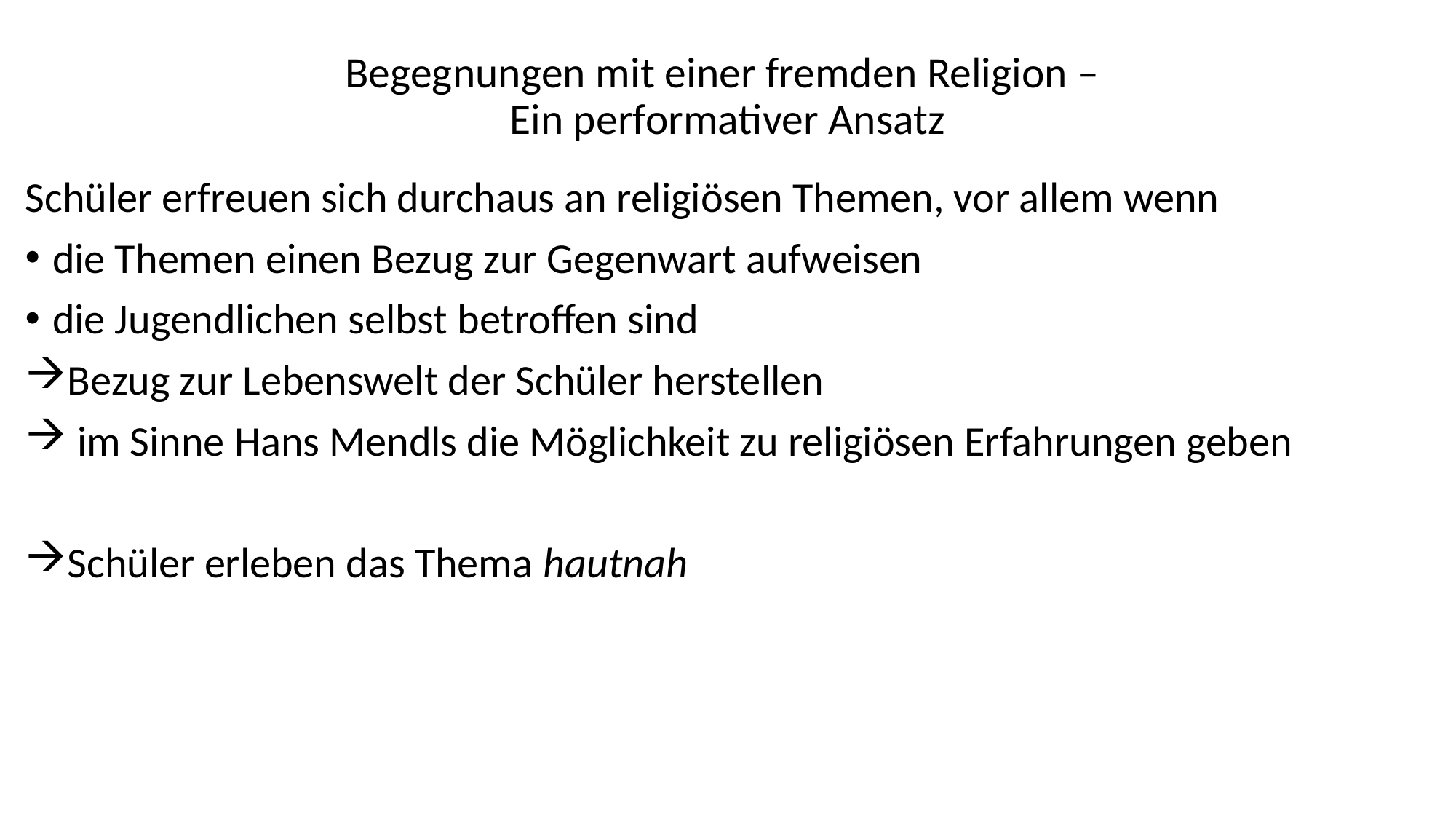

# Begegnungen mit einer fremden Religion – Ein performativer Ansatz
Schüler erfreuen sich durchaus an religiösen Themen, vor allem wenn
die Themen einen Bezug zur Gegenwart aufweisen
die Jugendlichen selbst betroffen sind
Bezug zur Lebenswelt der Schüler herstellen
 im Sinne Hans Mendls die Möglichkeit zu religiösen Erfahrungen geben

Schüler erleben das Thema hautnah